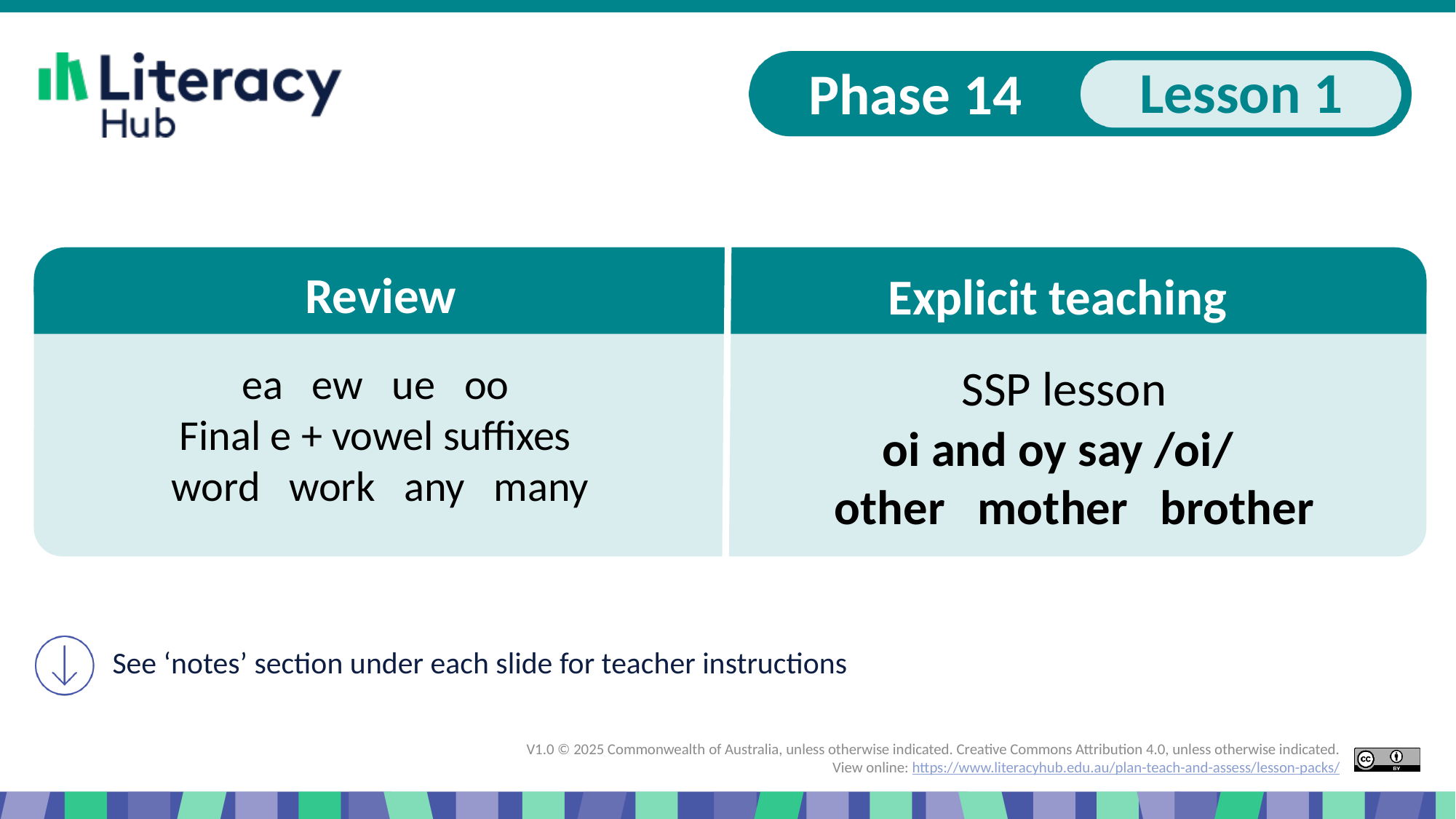

Slide 1 Phase 14 Lesson1 Explicit teaching oi and oy say /oi/
ea   ew   ue   oo
Final e + vowel suffixes
word   work   any   many
oi and oy say /oi/
other   mother   brother